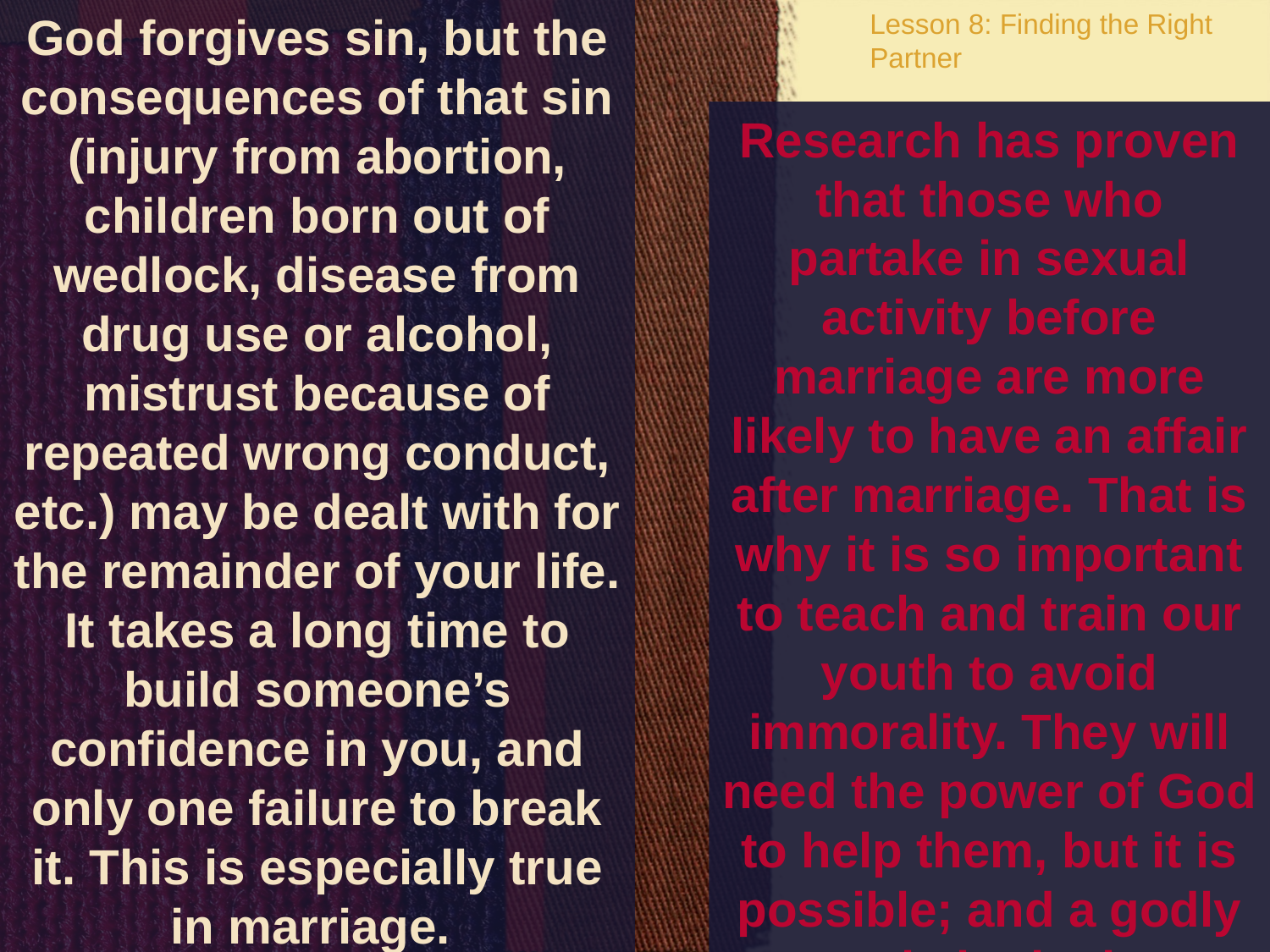

God forgives sin, but the consequences of that sin (injury from abortion, children born out of wedlock, disease from drug use or alcohol, mistrust because of repeated wrong conduct, etc.) may be dealt with for the remainder of your life. It takes a long time to build someone’s confidence in you, and only one failure to break it. This is especially true in marriage.
Lesson 8: Finding the Right Partner
Research has proven that those who partake in sexual activity before marriage are more likely to have an affair after marriage. That is why it is so important to teach and train our youth to avoid immorality. They will need the power of God to help them, but it is possible; and a godly example in the home will help a lot.